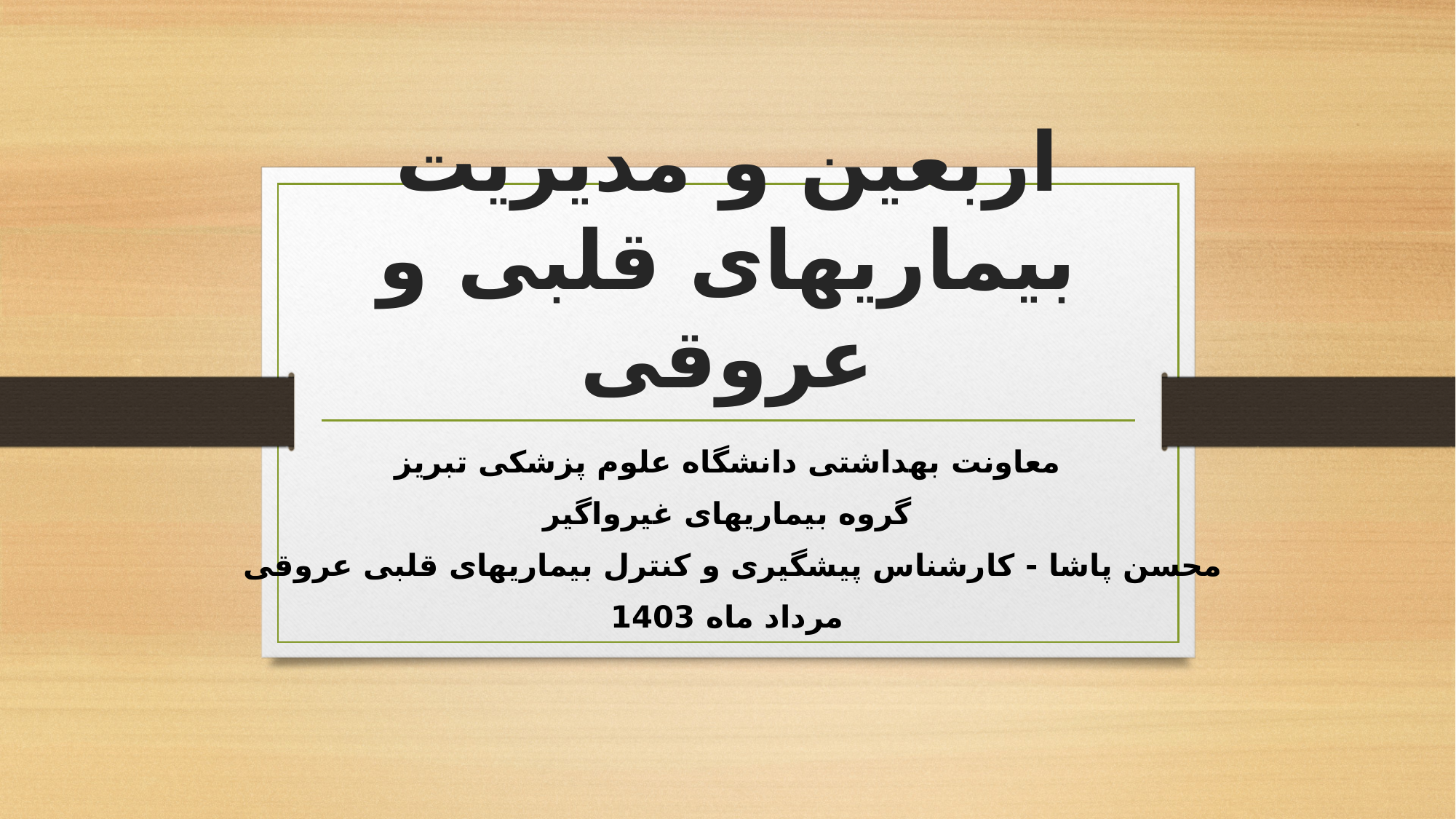

# اربعین و مدیریت بیماریهای قلبی و عروقی
معاونت بهداشتی دانشگاه علوم پزشکی تبریز
گروه بیماریهای غیرواگیر
محسن پاشا - کارشناس پیشگیری و کنترل بیماریهای قلبی عروقی
مرداد ماه 1403